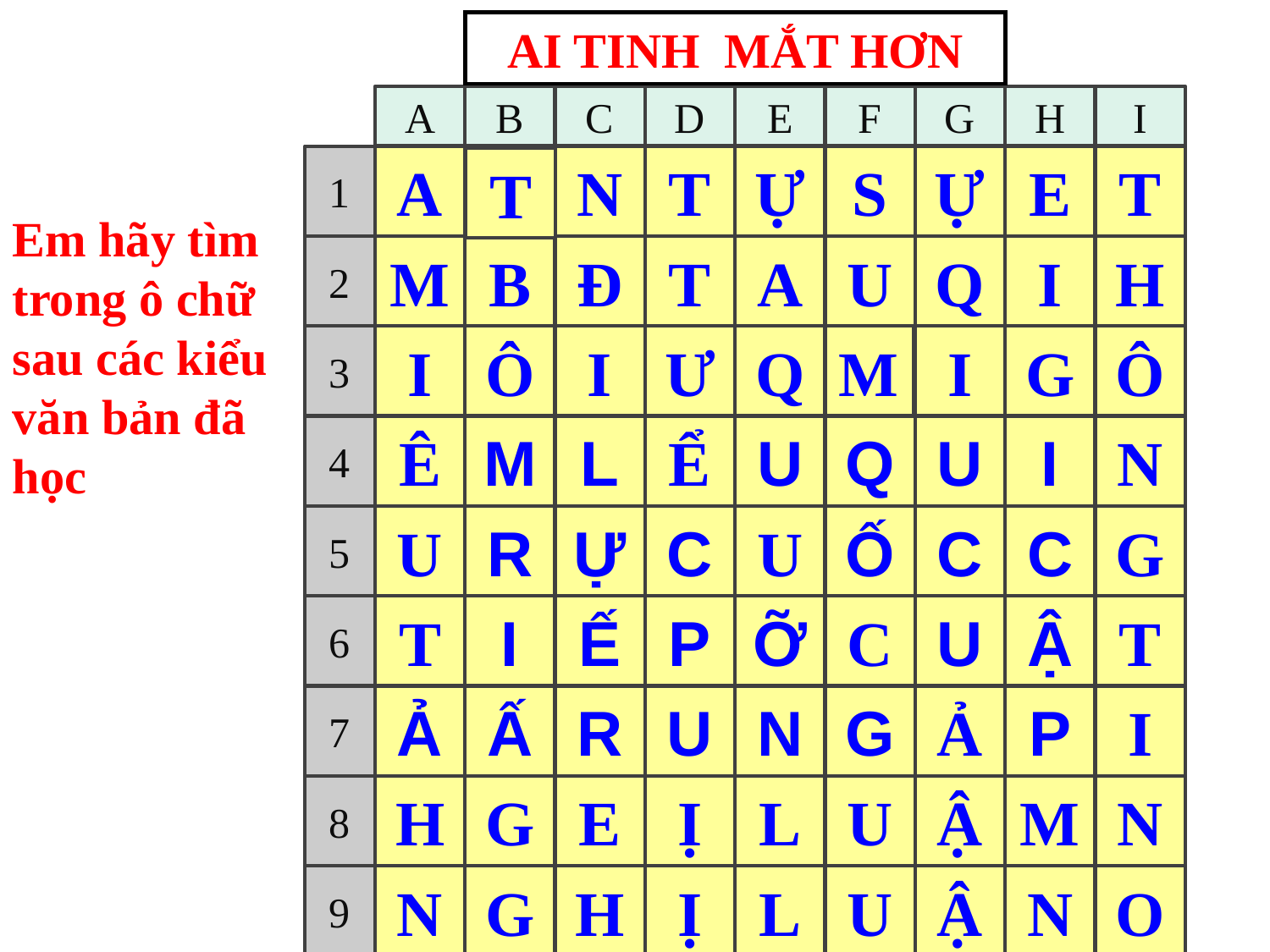

AI TINH  MẮT HƠN
A
B
C
D
E
F
G
H
I
1
A

N
T
Ự
S
Ự
E
T
T
Em hãy tìm trong ô chữ sau các kiểu văn bản đã học
2
M
B
Đ
T
A
U
Q
I
H
3
I
Ô
I
Ư
Q
M
I
G
Ô
4
Ê
M
L
Ể
U
Q
U
I
N
5
U
R
Ự
C
U
Ố
C
C
G
6
T
I
Ế
P
Ỡ
C
U
Ậ
T
7
Ả
Ấ
R
U
N
G
Ả
P
I
8
H
G
E
Ị
L
U
Ậ
M
N
9
N
G
H
Ị
L
U
Ậ
N
O